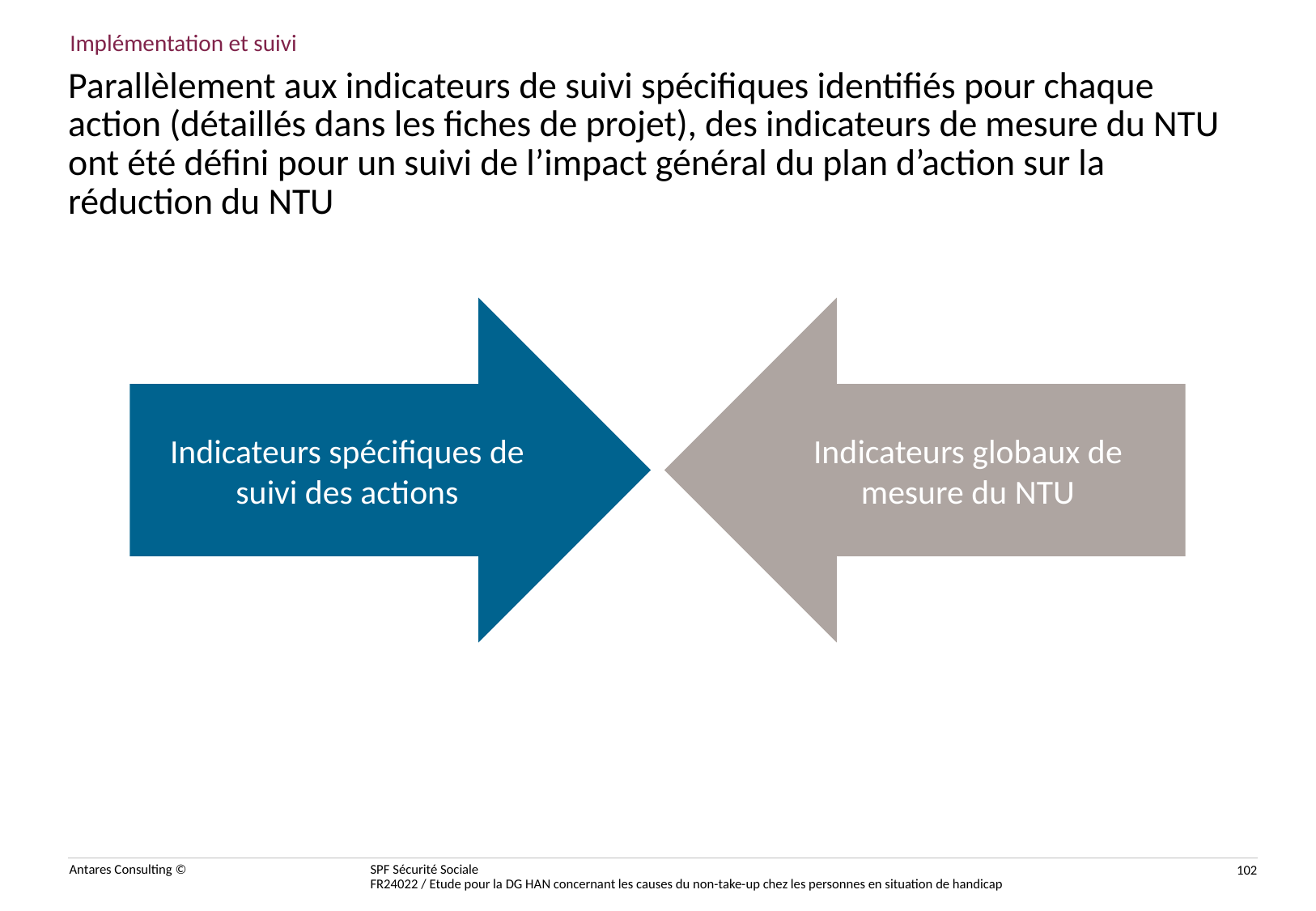

Implémentation et suivi
# Parallèlement aux indicateurs de suivi spécifiques identifiés pour chaque action (détaillés dans les fiches de projet), des indicateurs de mesure du NTU ont été défini pour un suivi de l’impact général du plan d’action sur la réduction du NTU
Indicateurs spécifiques de suivi des actions
Indicateurs globaux de mesure du NTU